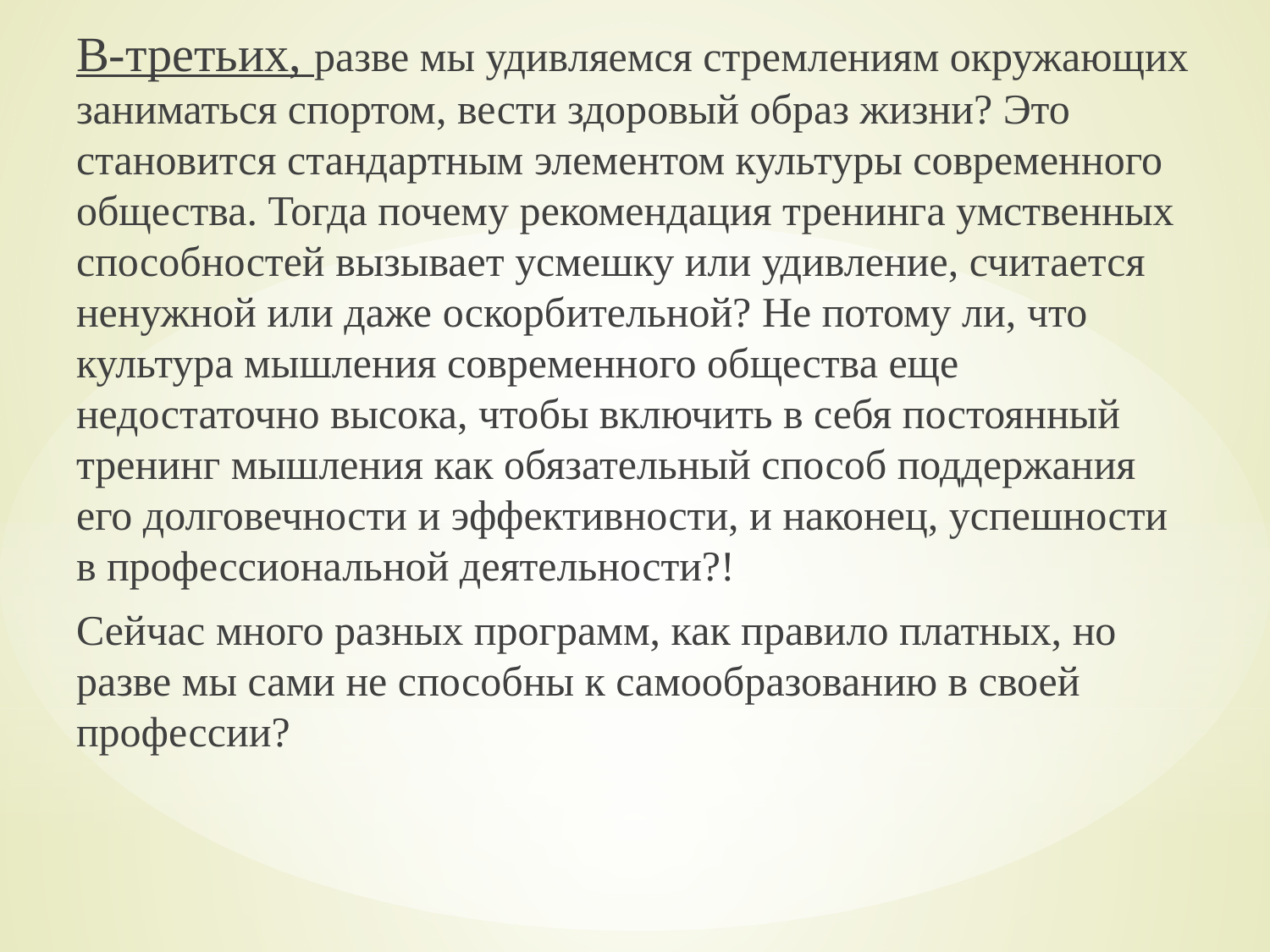

В-третьих, разве мы удивляемся стремлениям окружающих заниматься спортом, вести здоровый образ жизни? Это становится стандартным элементом культуры современного общества. Тогда почему рекомендация тренинга умственных способностей вызывает усмешку или удивление, считается ненужной или даже оскорбительной? Не потому ли, что культура мышления современного общества еще недостаточно высока, чтобы включить в себя постоянный тренинг мышления как обязательный способ поддержания его долговечности и эффективности, и наконец, успешности в профессиональной деятельности?!
Сейчас много разных программ, как правило платных, но разве мы сами не способны к самообразованию в своей профессии?